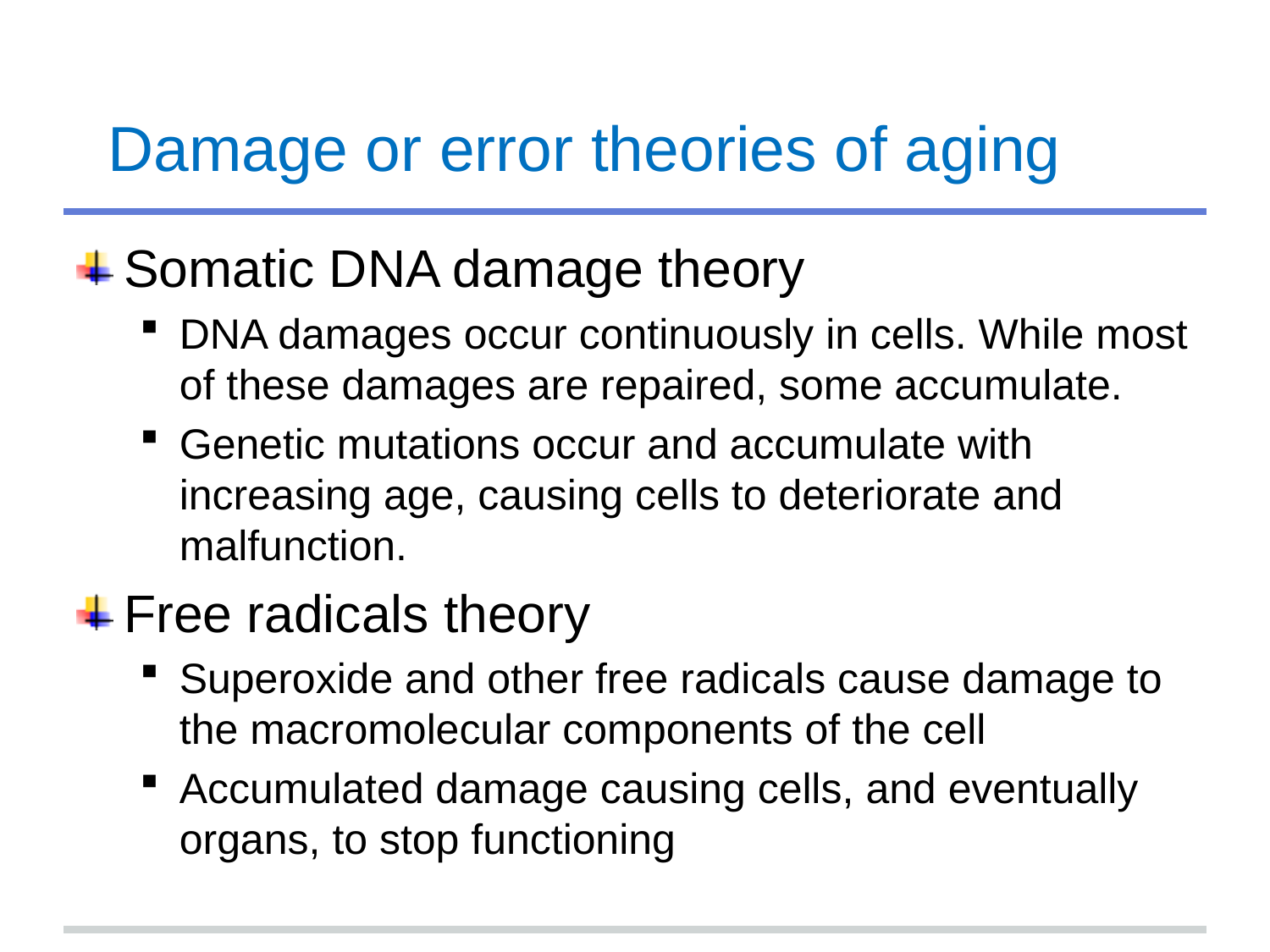

# Damage or error theories of aging
Somatic DNA damage theory
DNA damages occur continuously in cells. While most of these damages are repaired, some accumulate.
Genetic mutations occur and accumulate with increasing age, causing cells to deteriorate and malfunction.
Free radicals theory
Superoxide and other free radicals cause damage to the macromolecular components of the cell
Accumulated damage causing cells, and eventually organs, to stop functioning